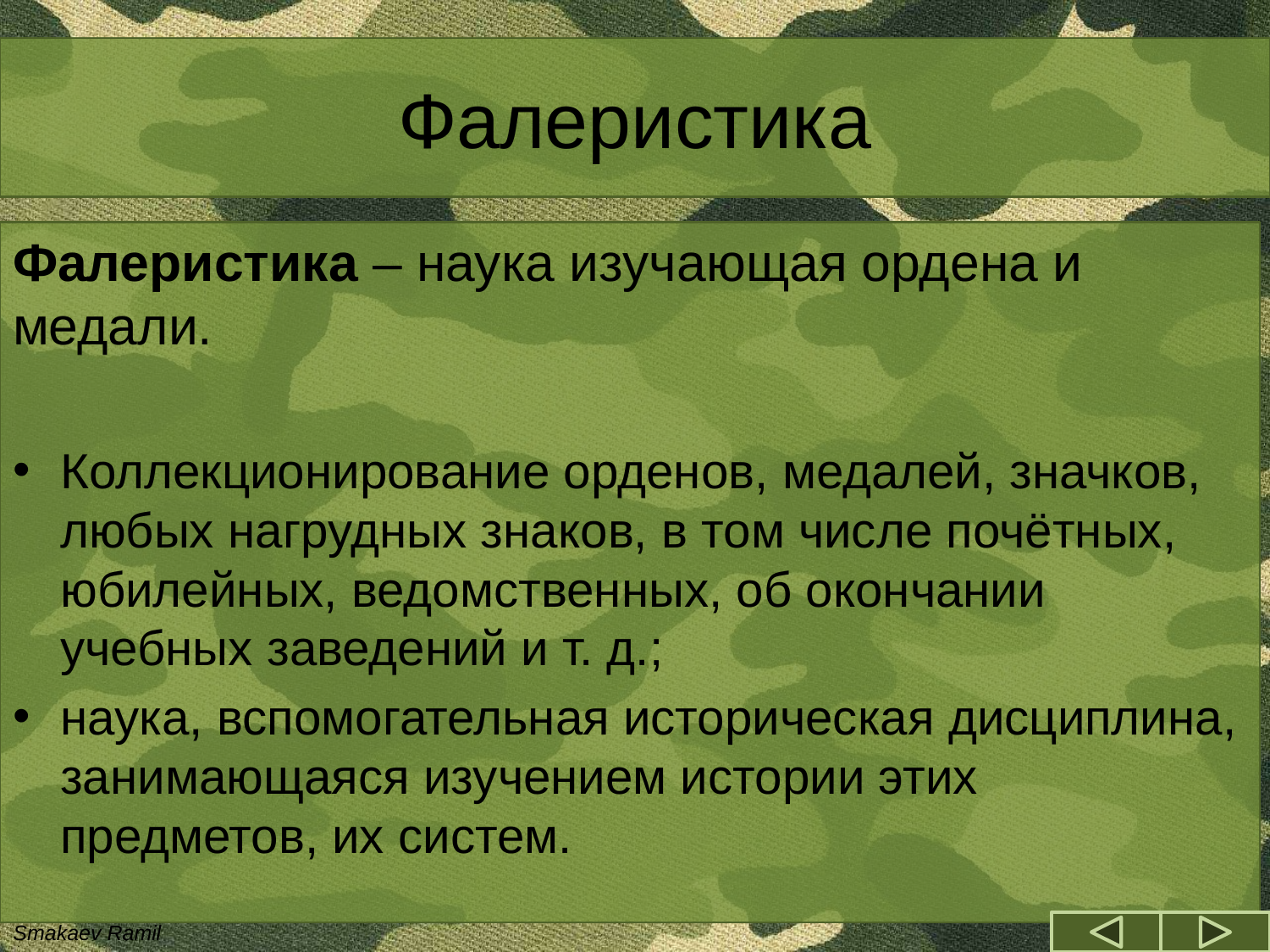

# Фалеристика
Фалеристика – наука изучающая ордена и медали.

Коллекционирование орденов, медалей, значков, любых нагрудных знаков, в том числе почётных, юбилейных, ведомственных, об окончании учебных заведений и т. д.;
наука, вспомогательная историческая дисциплина, занимающаяся изучением истории этих предметов, их систем.